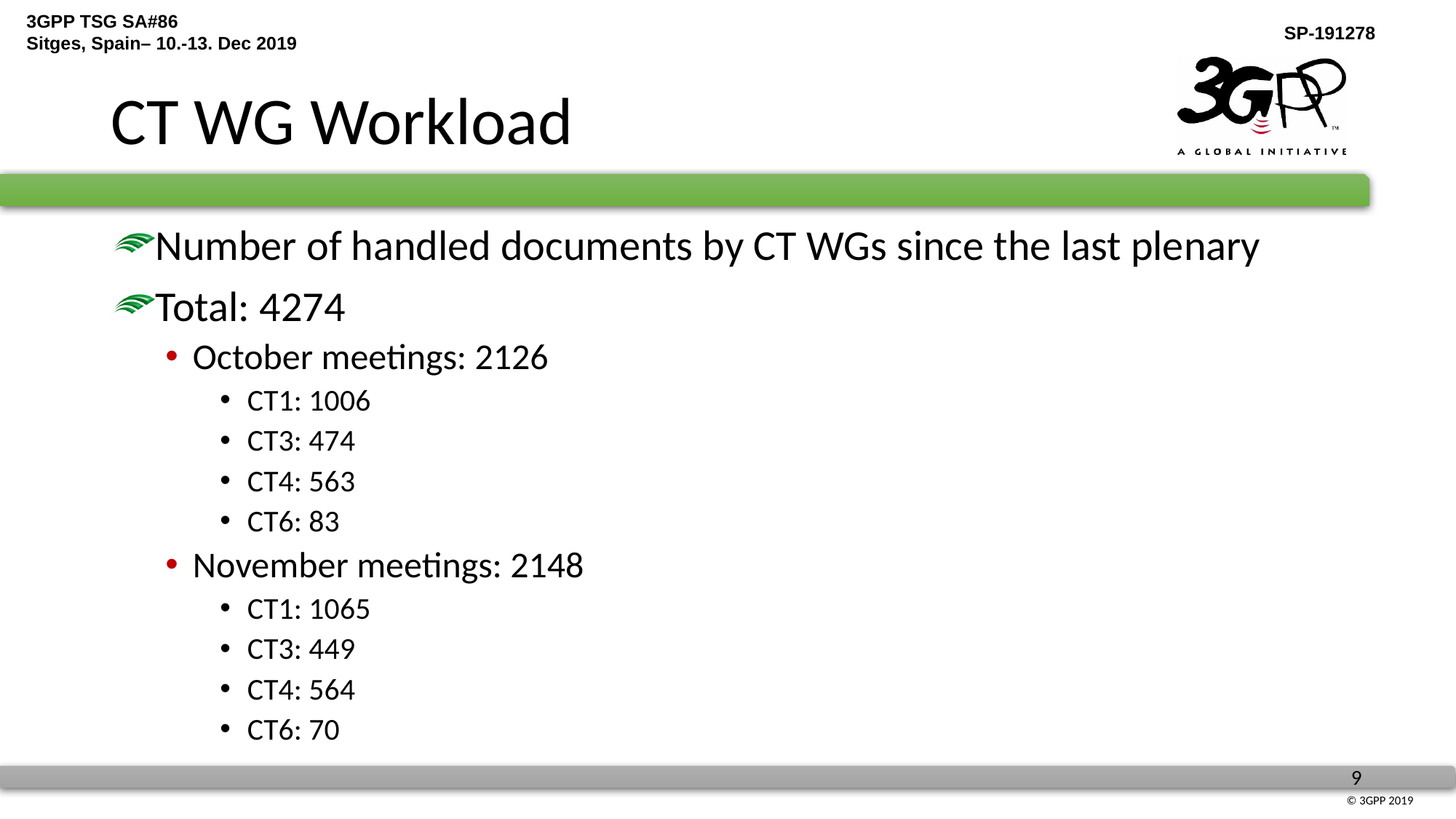

# CT WG Workload
Number of handled documents by CT WGs since the last plenary
Total: 4274
October meetings: 2126
CT1: 1006
CT3: 474
CT4: 563
CT6: 83
November meetings: 2148
CT1: 1065
CT3: 449
CT4: 564
CT6: 70